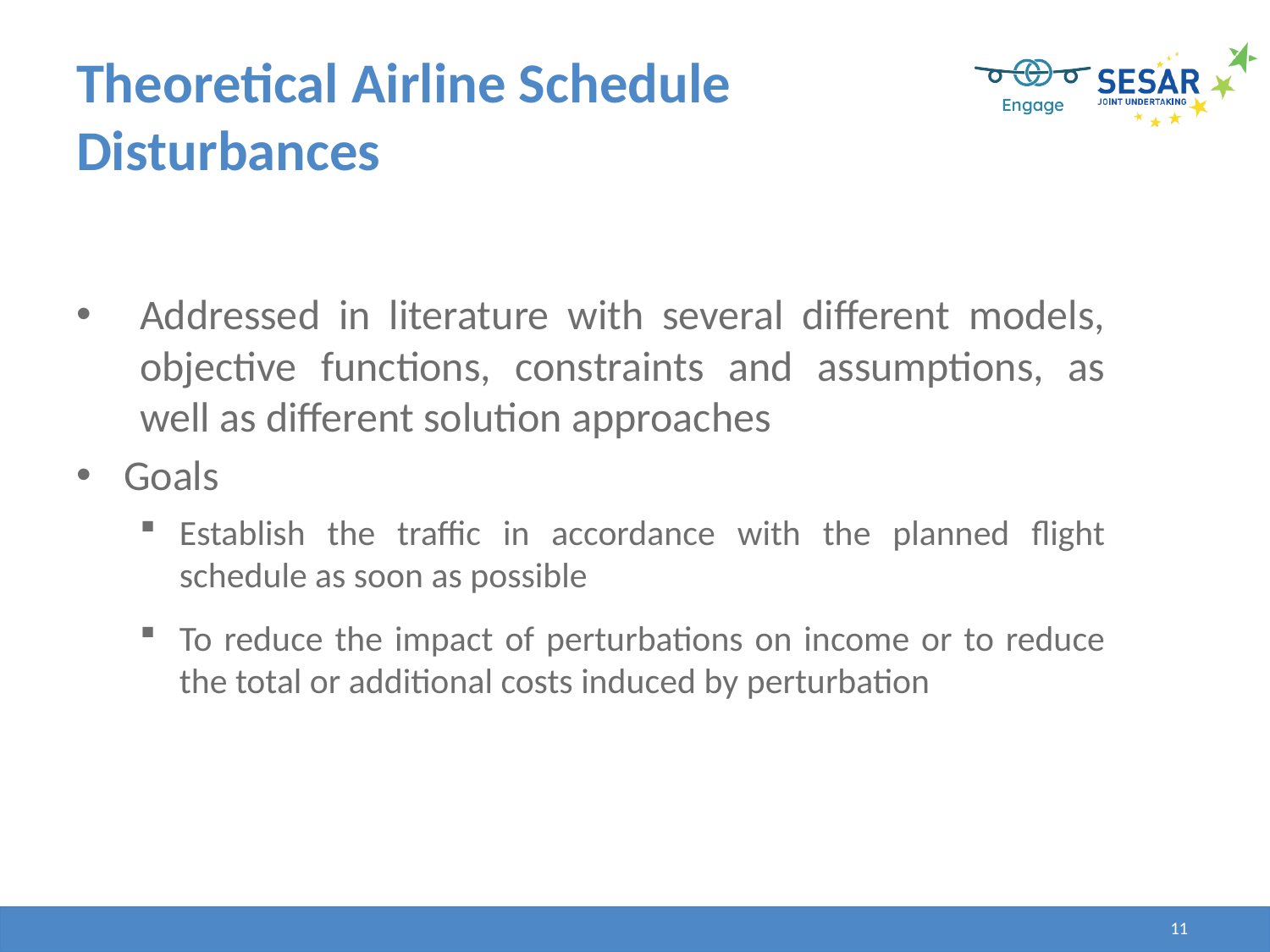

# Theoretical Airline Schedule Disturbances

Addressed in literature with several different models, objective functions, constraints and assumptions, as well as different solution approaches
Goals
Establish the traffic in accordance with the planned flight schedule as soon as possible
To reduce the impact of perturbations on income or to reduce the total or additional costs induced by perturbation

11